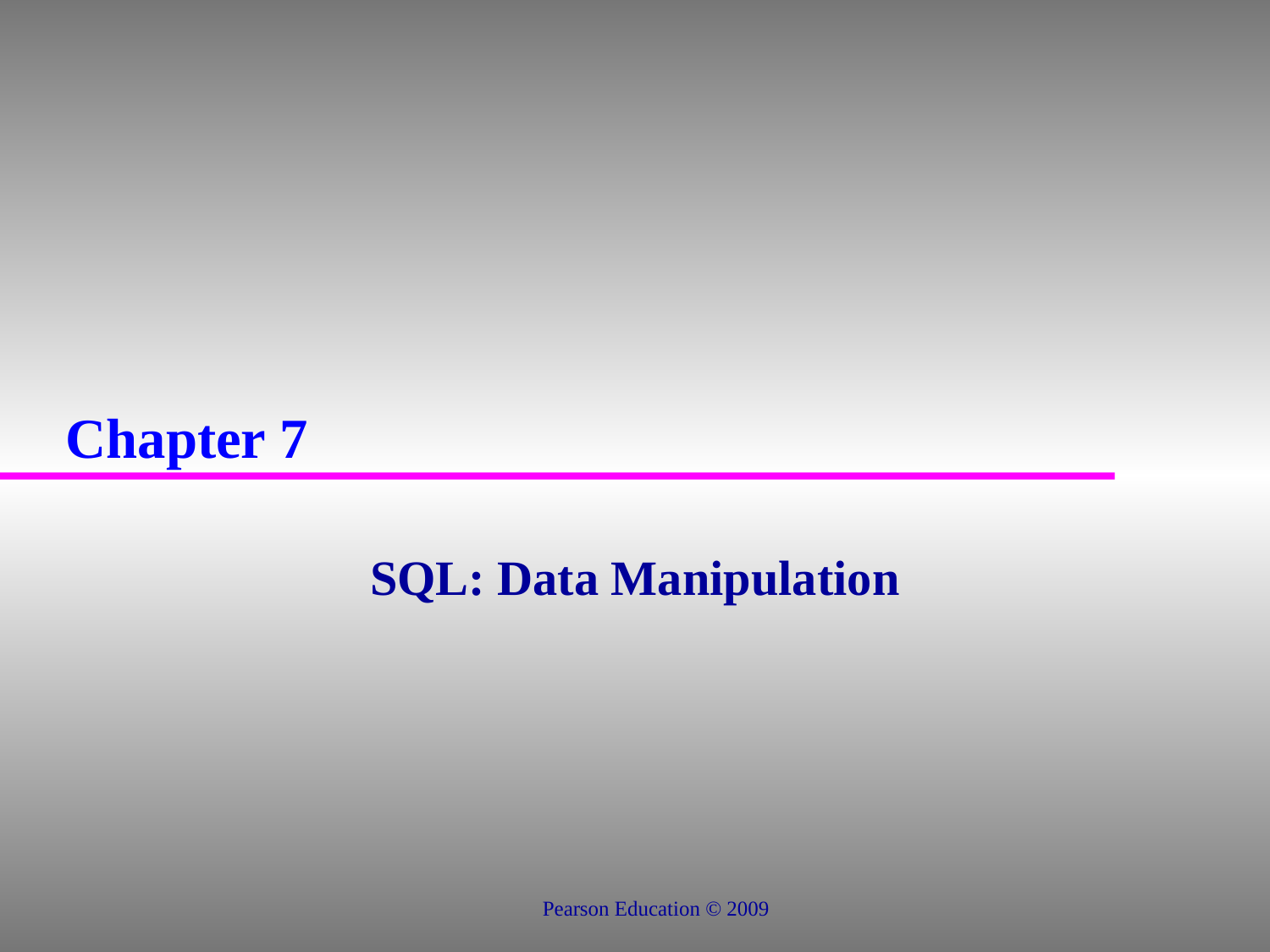

# Chapter 7
SQL: Data Manipulation

Pearson Education © 2009